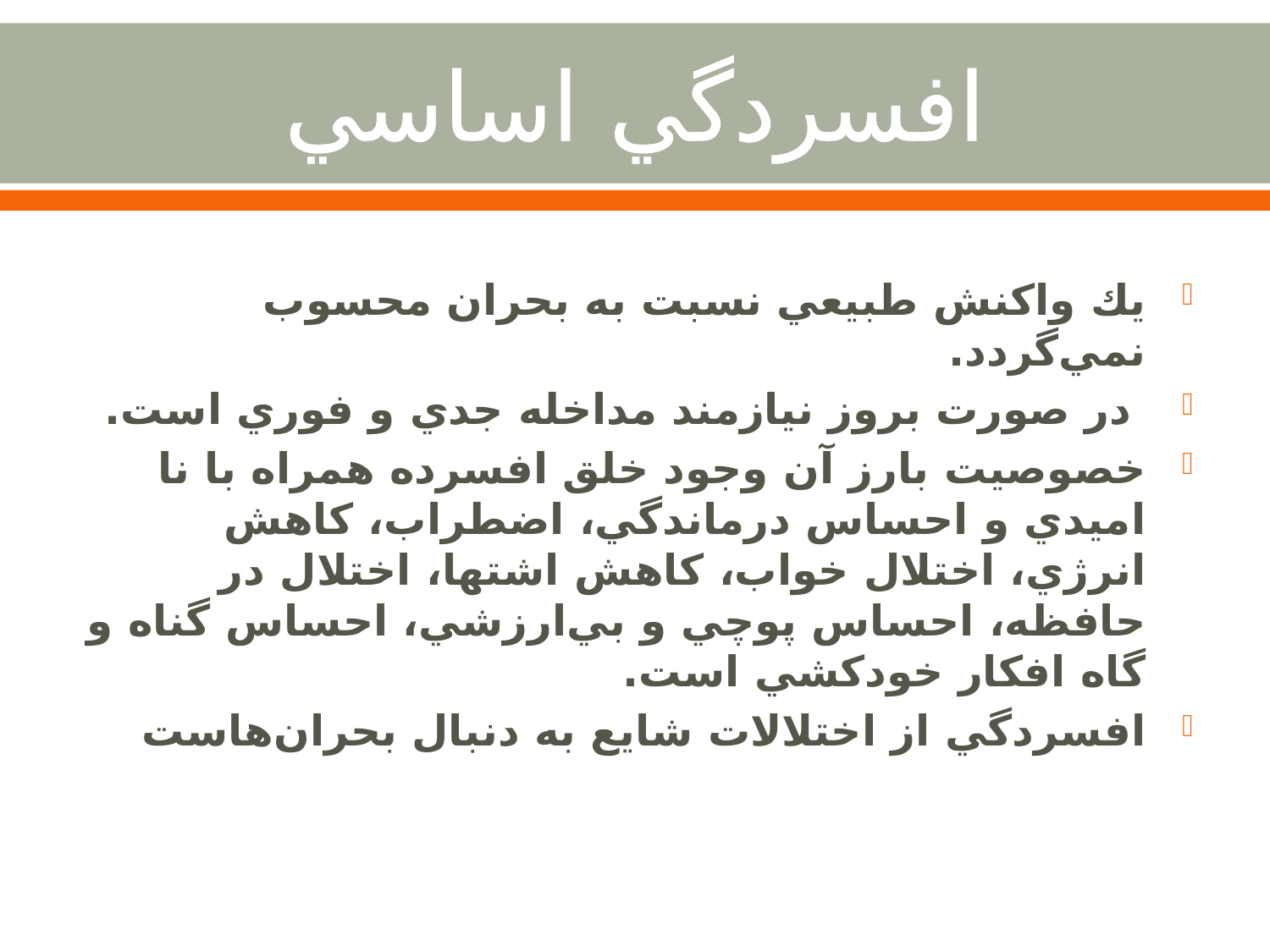

# افسردگي اساسي
يك واكنش طبيعي نسبت به بحران محسوب نمي‌گردد.
 در صورت بروز نيازمند مداخله جدي و فوري است.
خصوصيت بارز آن وجود خلق افسرده همراه با نا اميدي و احساس درماندگي، اضطراب، كاهش انرژي، اختلال خواب، كاهش اشتها، اختلال در حافظه، احساس پوچي و بي‌ارزشي، احساس گناه و گاه افكار خودكشي است.
افسردگي از اختلالات شايع به دنبال بحران‌هاست